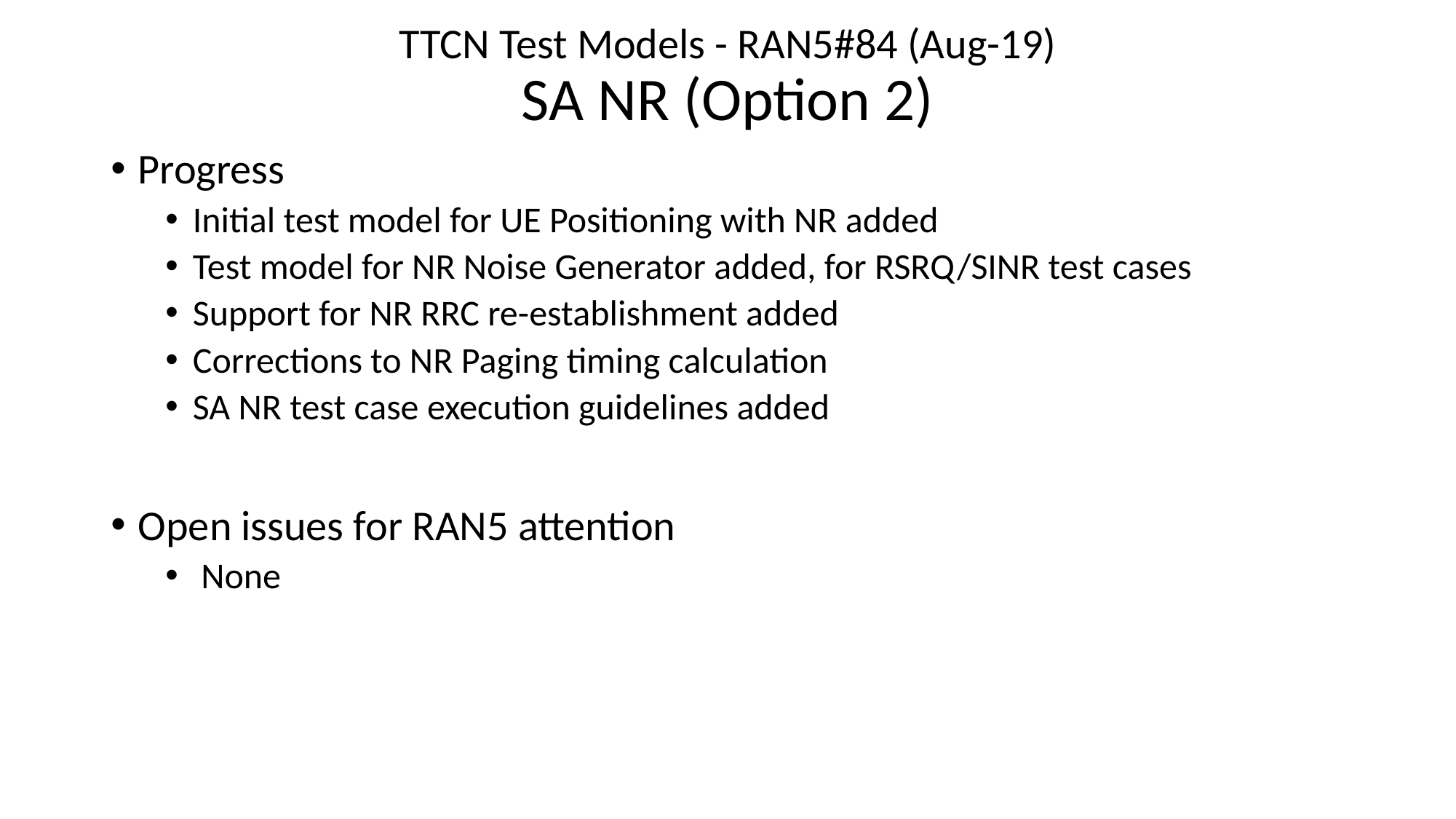

# TTCN Test Models - RAN5#84 (Aug-19) SA NR (Option 2)
Progress
Initial test model for UE Positioning with NR added
Test model for NR Noise Generator added, for RSRQ/SINR test cases
Support for NR RRC re-establishment added
Corrections to NR Paging timing calculation
SA NR test case execution guidelines added

Open issues for RAN5 attention
 None